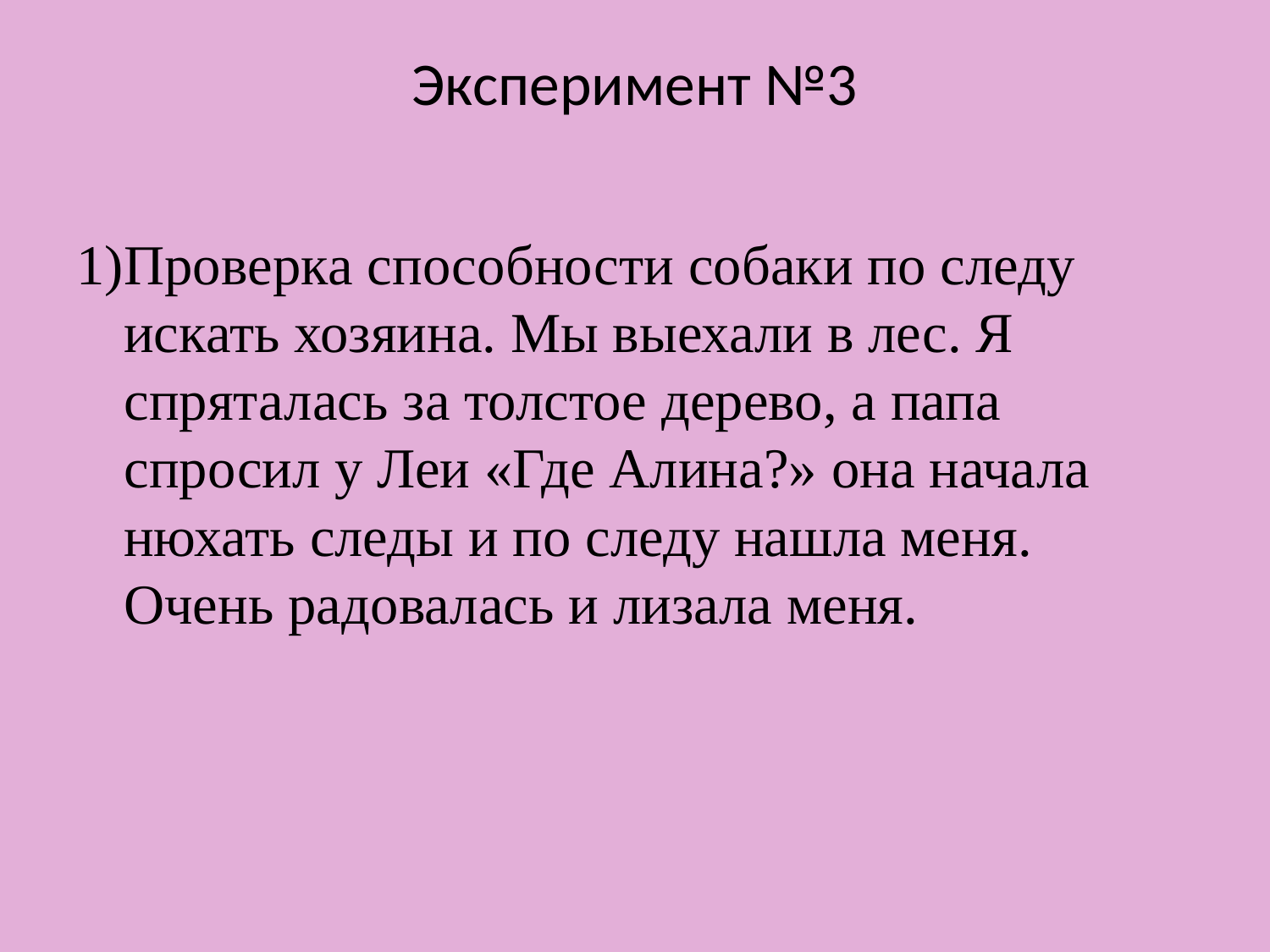

# Эксперимент №3
Проверка способности собаки по следу искать хозяина. Мы выехали в лес. Я спряталась за толстое дерево, а папа спросил у Леи «Где Алина?» она начала нюхать следы и по следу нашла меня. Очень радовалась и лизала меня.